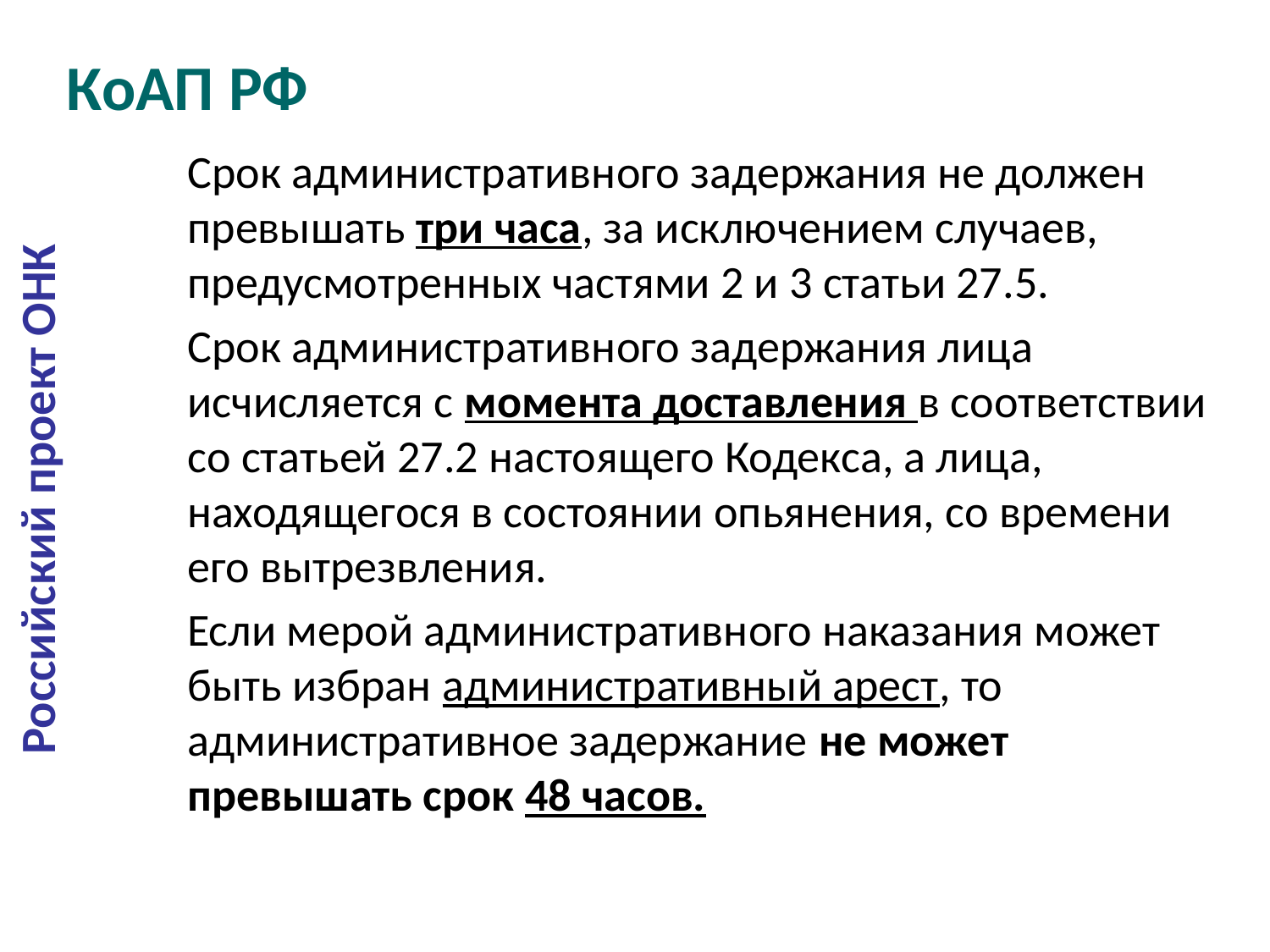

# КоАП РФ
Срок административного задержания не должен превышать три часа, за исключением случаев, предусмотренных частями 2 и 3 статьи 27.5.
Срок административного задержания лица исчисляется с момента доставления в соответствии со статьей 27.2 настоящего Кодекса, а лица, находящегося в состоянии опьянения, со времени его вытрезвления.
Если мерой административного наказания может быть избран административный арест, то административное задержание не может превышать срок 48 часов.

Российский проект ОНК